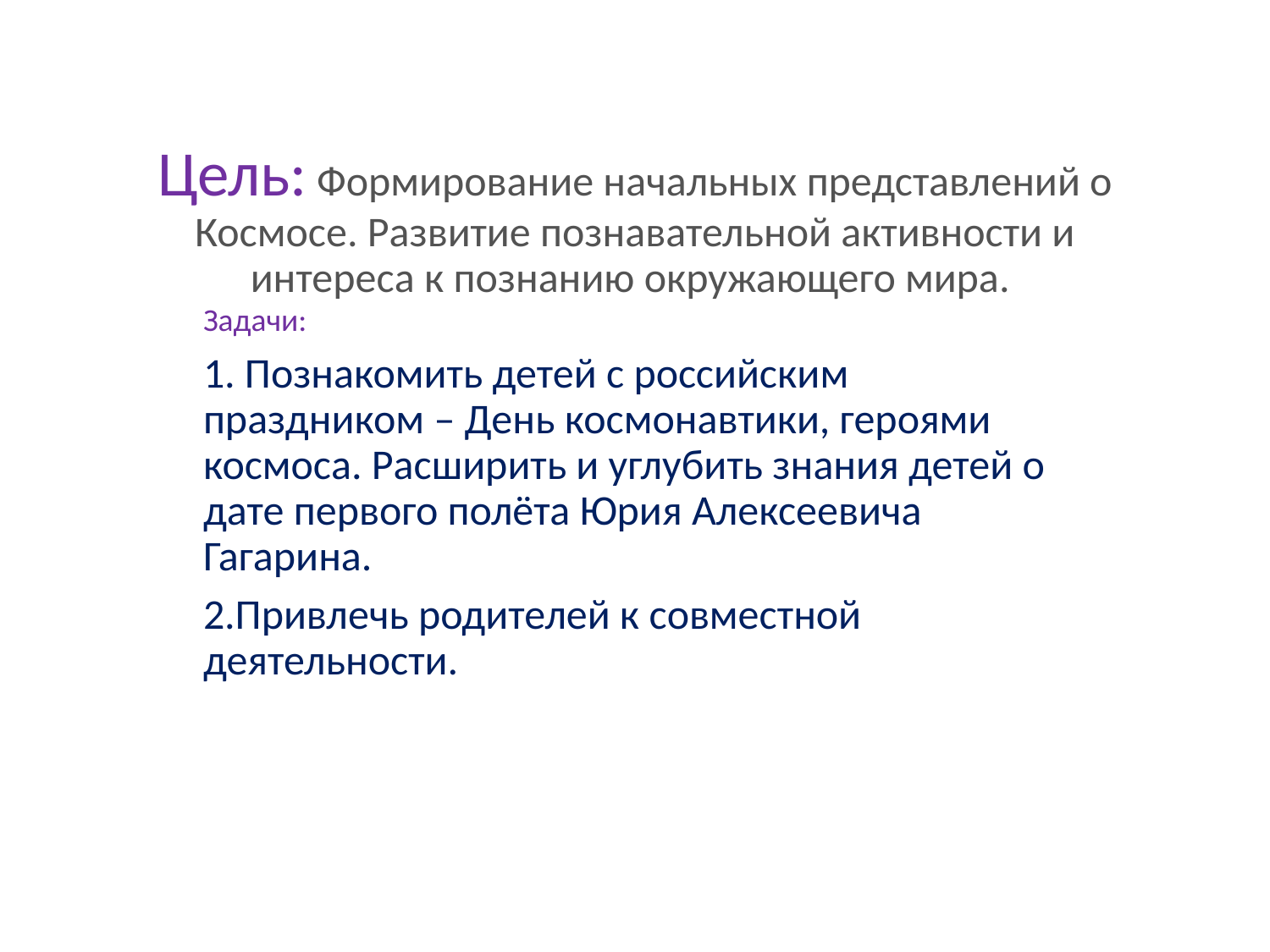

# Цель: Формирование начальных представлений о Космосе. Развитие познавательной активности и интереса к познанию окружающего мира.
Задачи:
1. Познакомить детей с российским праздником – День космонавтики, героями космоса. Расширить и углубить знания детей о дате первого полёта Юрия Алексеевича Гагарина.
2.Привлечь родителей к совместной деятельности.